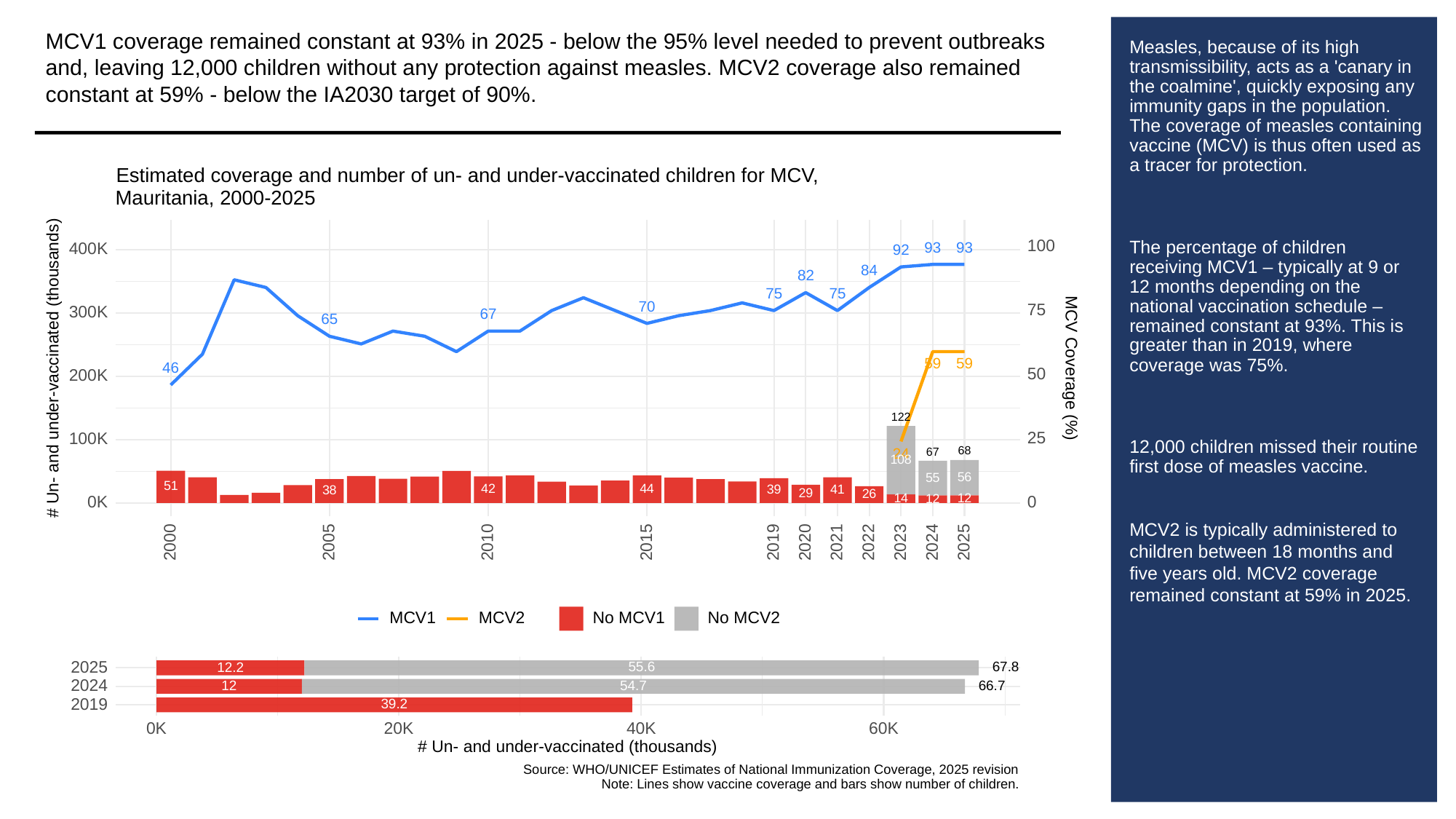

MCV1 coverage remained constant at 93% in 2025 - below the 95% level needed to prevent outbreaks and, leaving 12,000 children without any protection against measles. MCV2 coverage also remained constant at 59% - below the IA2030 target of 90%.
# Measles, because of its high transmissibility, acts as a 'canary in the coalmine', quickly exposing any immunity gaps in the population. The coverage of measles containing vaccine (MCV) is thus often used as a tracer for protection.

The percentage of children receiving MCV1 – typically at 9 or 12 months depending on the national vaccination schedule – remained constant at 93%. This is greater than in 2019, where coverage was 75%.

12,000 children missed their routine first dose of measles vaccine.

MCV2 is typically administered to children between 18 months and five years old. MCV2 coverage remained constant at 59% in 2025.

Estimated coverage and number of un- and under-vaccinated children for MCV,
Mauritania, 2000-2025

100
93
93
400K
92

84
82

75
75
70
75
300K
67

65

59
59
# Un- and under-vaccinated (thousands)
MCV Coverage (%)
46
50
200K

122

25
100K

68
67
24
108

56
55

51
44

42

41
39
38

29
26

14
12

12

0K
0

2023
2000
2005
2010
2015
2019
2020
2021
2022
2024
2025

MCV1
MCV2
No MCV1
No MCV2

2025
55.6
67.8
12.2

2024
66.7
54.7
12

2019
39.2

0K
20K
40K
60K
# Un- and under-vaccinated (thousands)
Source: WHO/UNICEF Estimates of National Immunization Coverage, 2025 revision
Note: Lines show vaccine coverage and bars show number of children.